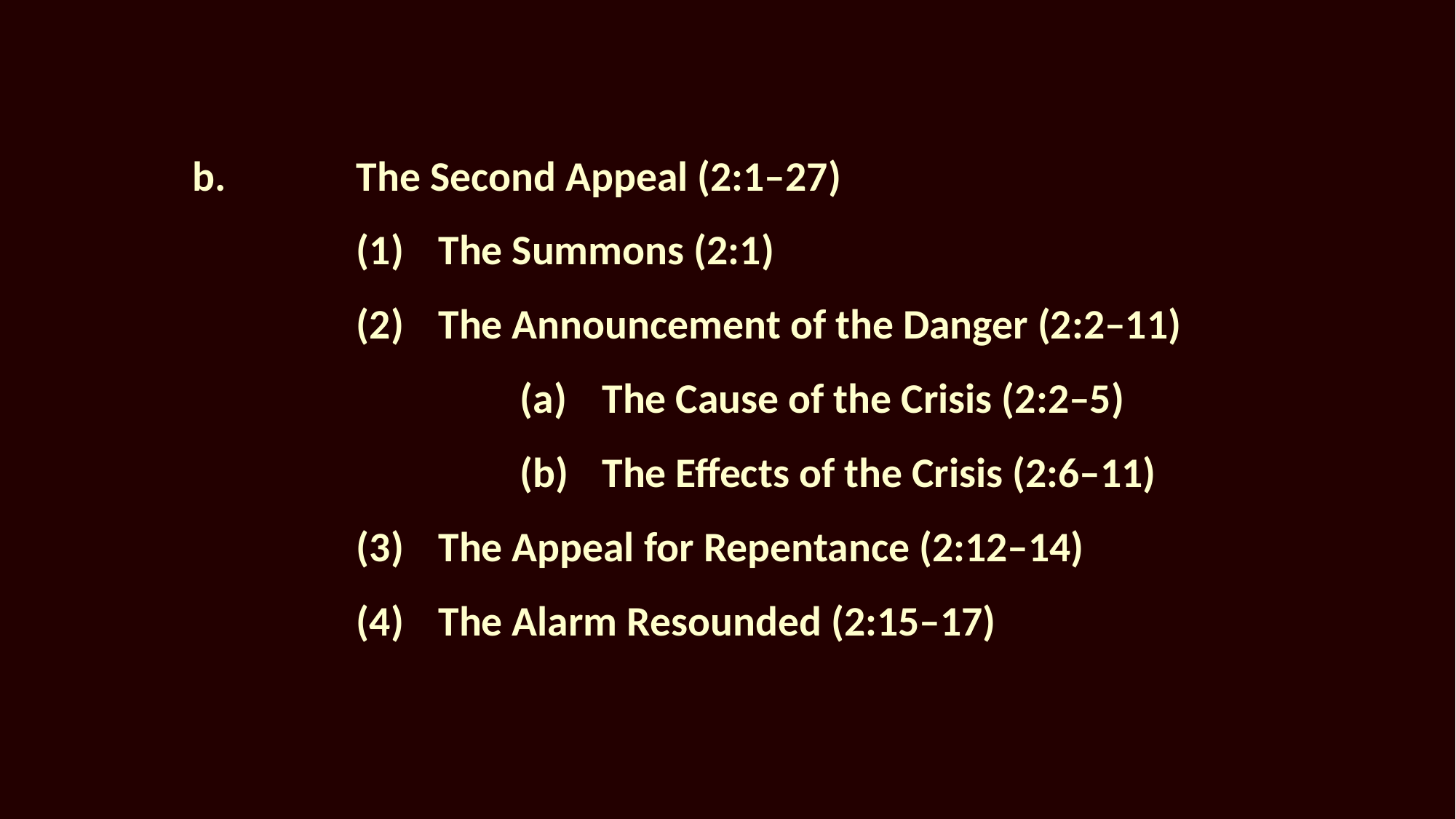

b.		The Second Appeal (2:1–27)
			(1)	The Summons (2:1)
			(2)	The Announcement of the Danger (2:2–11)
					(a)	The Cause of the Crisis (2:2–5)
					(b)	The Effects of the Crisis (2:6–11)
			(3)	The Appeal for Repentance (2:12–14)
			(4)	The Alarm Resounded (2:15–17)